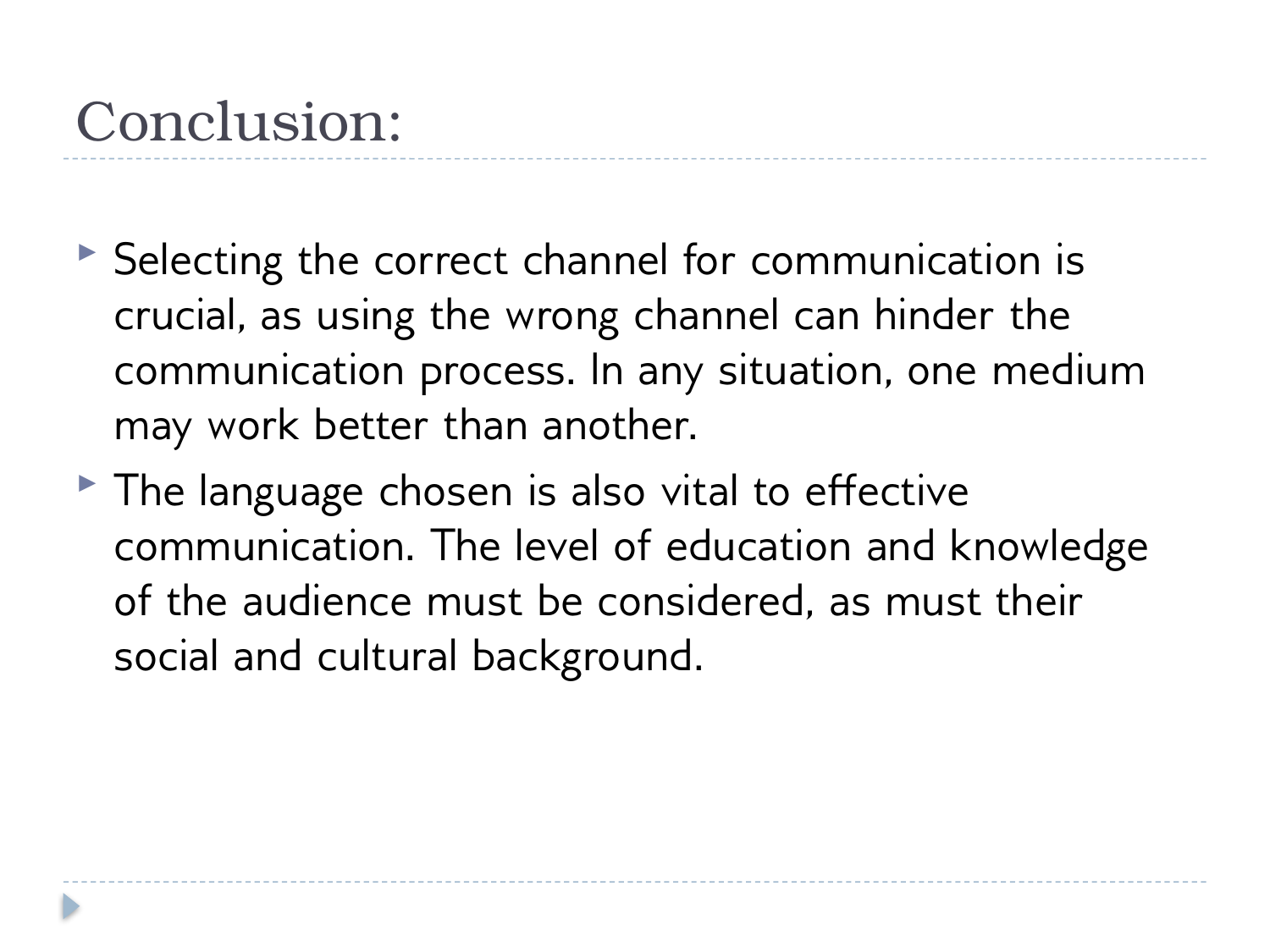

# Conclusion:
Selecting the correct channel for communication is crucial, as using the wrong channel can hinder the communication process. In any situation, one medium may work better than another.
The language chosen is also vital to effective communication. The level of education and knowledge of the audience must be considered, as must their social and cultural background.